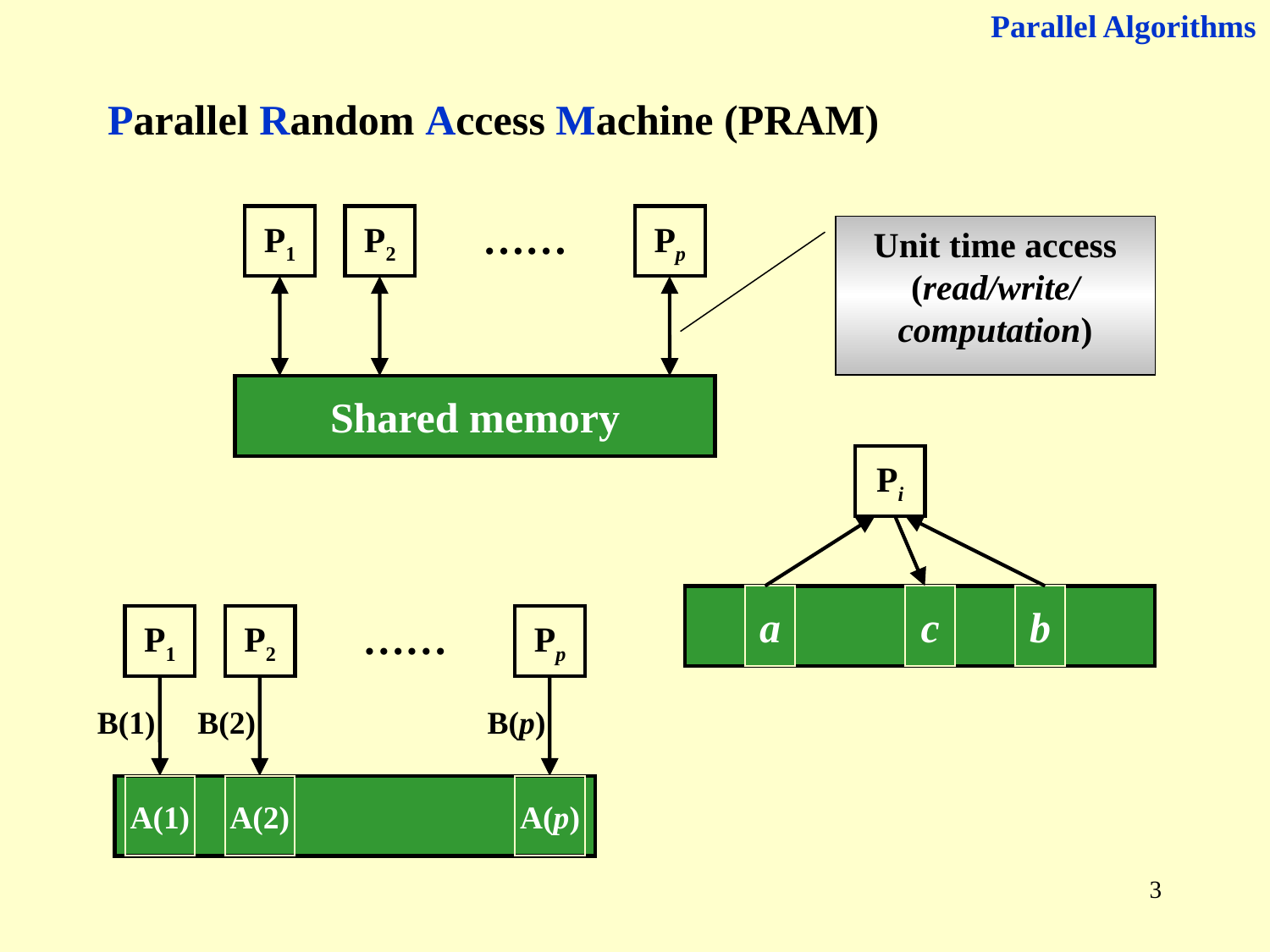

Parallel Algorithms
Parallel Random Access Machine (PRAM)
P1
P2
……
Pp
Unit time access
(read/write/
computation)

Shared memory
Pi

a

c

b
P1
P2
……
Pp

B(1)
B(2)
B(p)
A(1)
A(2)
A(p)
3